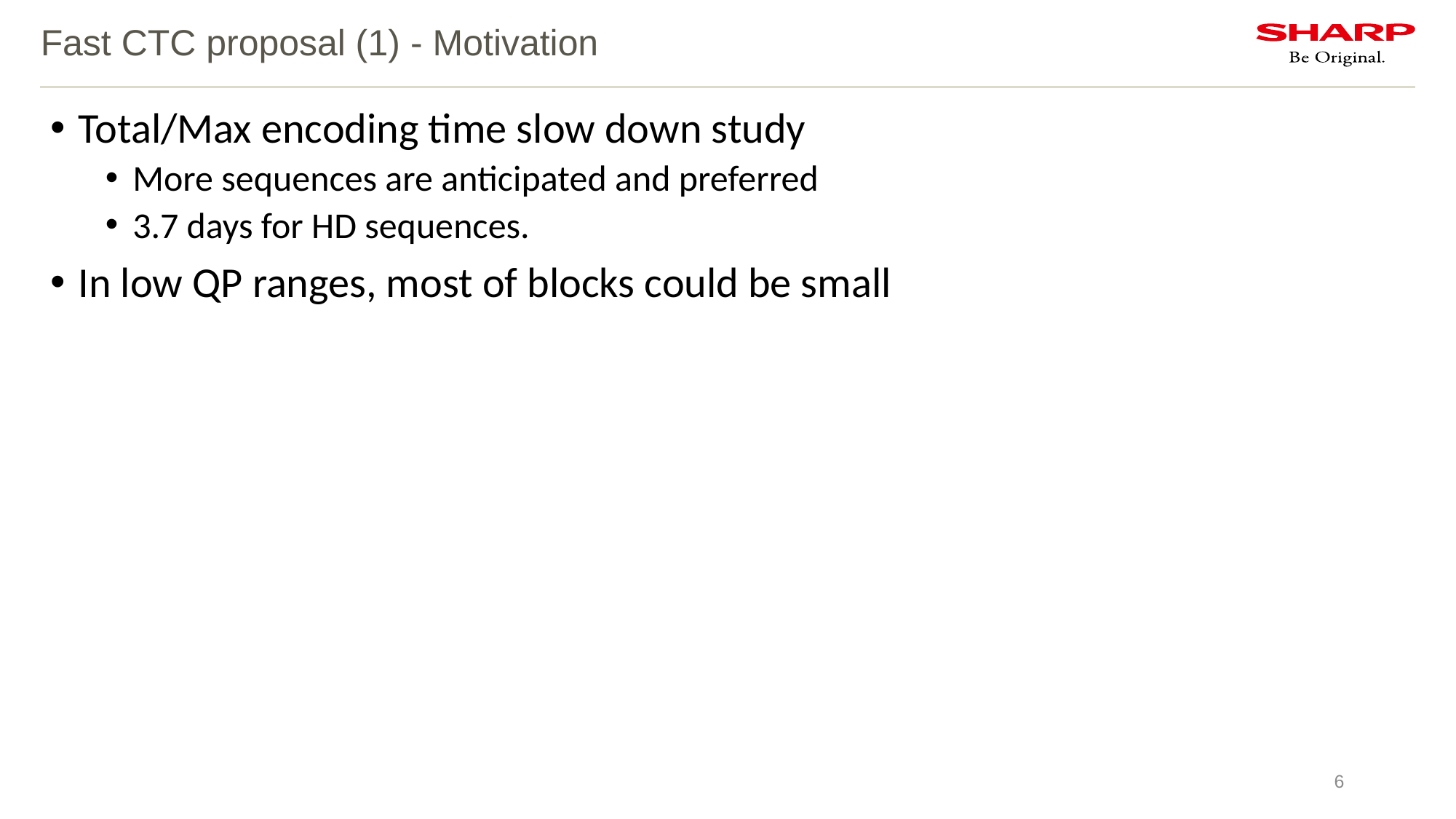

# Fast CTC proposal (1) - Motivation
Total/Max encoding time slow down study
More sequences are anticipated and preferred
3.7 days for HD sequences.
In low QP ranges, most of blocks could be small

6